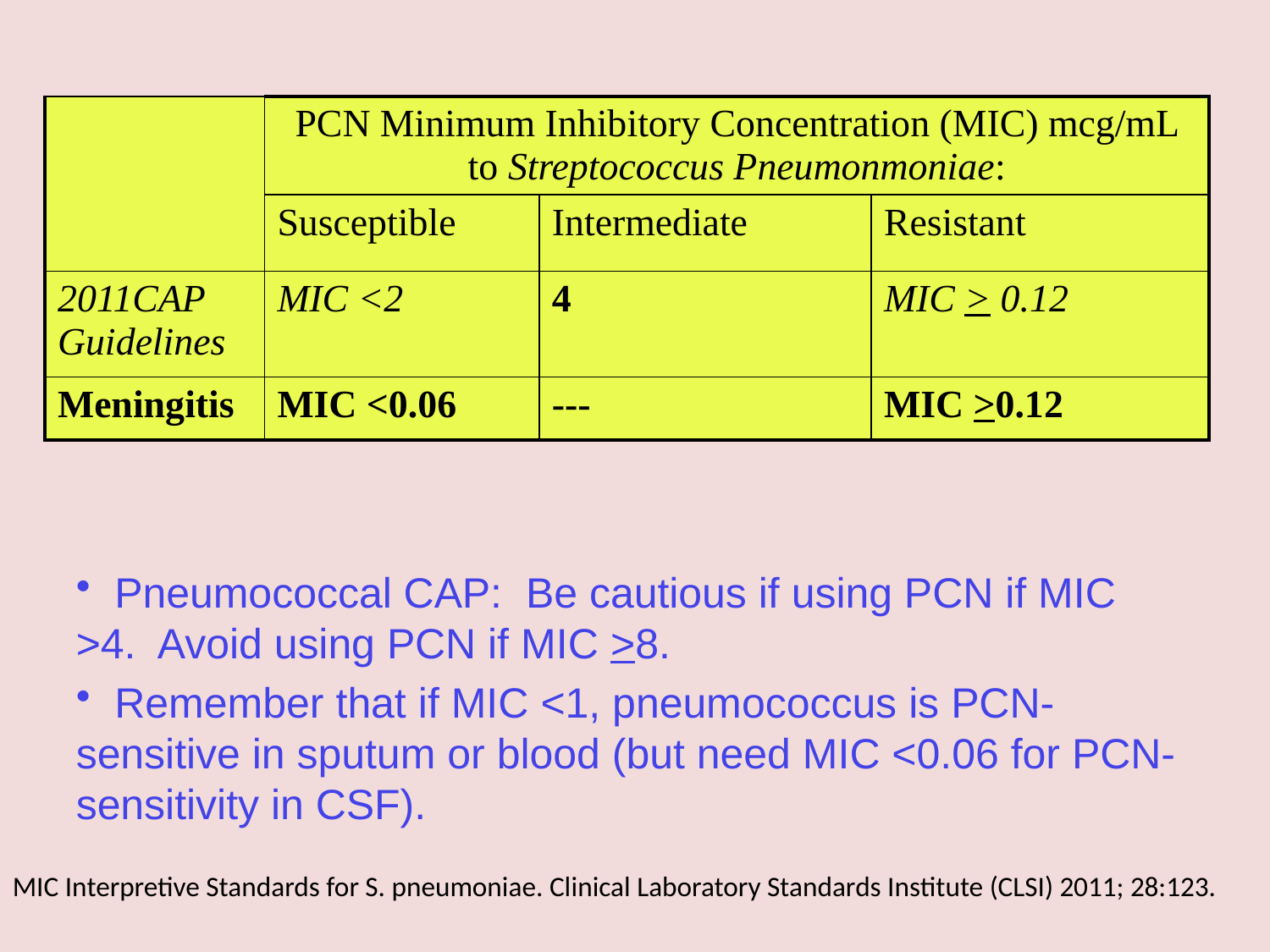

|  | PCN Minimum Inhibitory Concentration (MIC) mcg/mL to Streptococcus Pneumonmoniae: |  |  |
| --- | --- | --- | --- |
|  | Susceptible | Intermediate | Resistant |
| 2011CAP Guidelines | MIC <2 | 4 | MIC > 0.12 |
| Meningitis | MIC <0.06 | --- | MIC >0.12 |
  Pneumococcal CAP:  Be cautious if using PCN if MIC >4.  Avoid using PCN if MIC >8.
  Remember that if MIC <1, pneumococcus is PCN-sensitive in sputum or blood (but need MIC <0.06 for PCN-sensitivity in CSF).
MIC Interpretive Standards for S. pneumoniae. Clinical Laboratory Standards Institute (CLSI) 2011; 28:123.